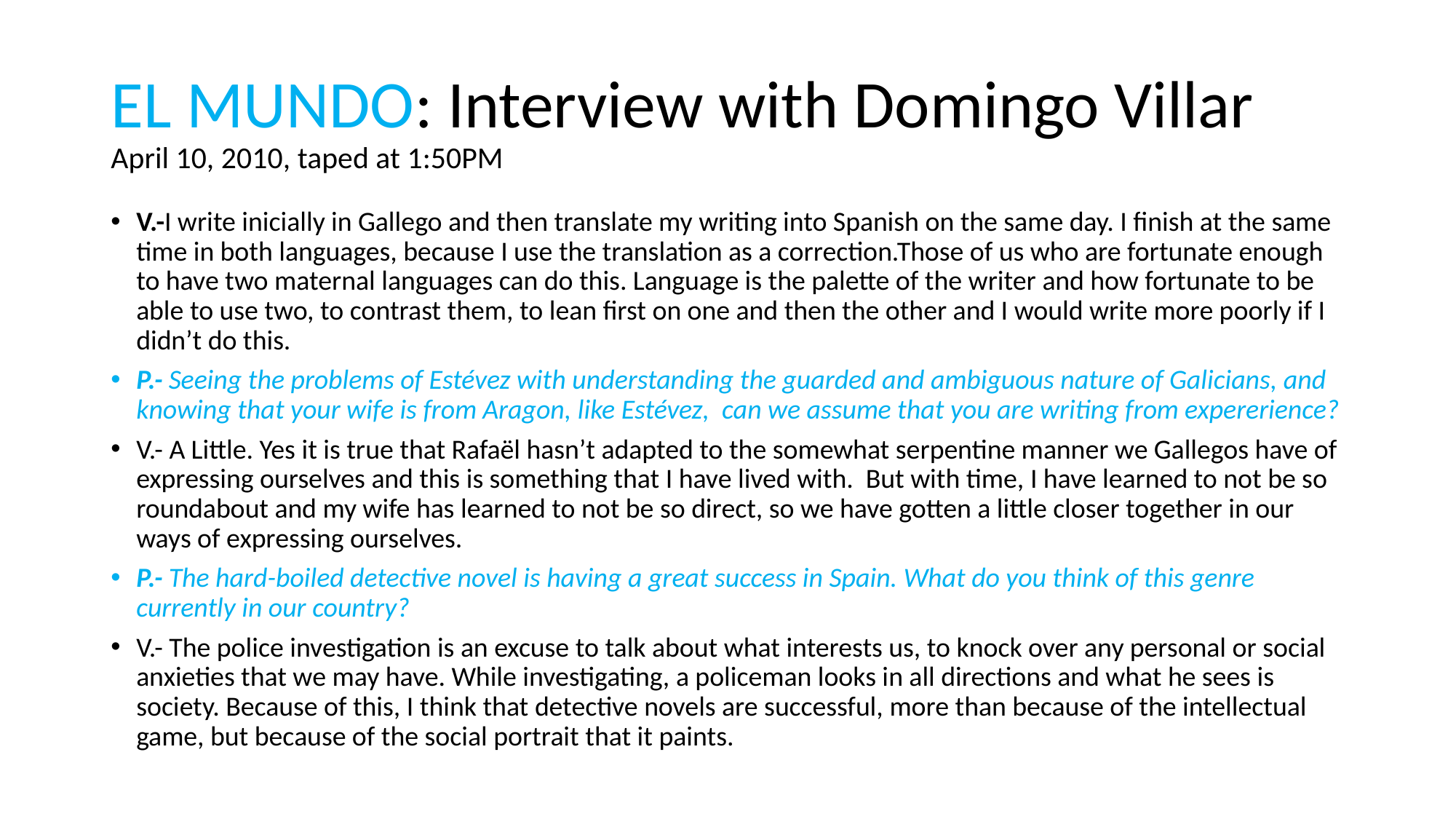

# El Mundo: Interview with Domingo Villar April 10, 2010, taped at 1:50PM
V.-I write inicially in Gallego and then translate my writing into Spanish on the same day. I finish at the same time in both languages, because I use the translation as a correction.Those of us who are fortunate enough to have two maternal languages can do this. Language is the palette of the writer and how fortunate to be able to use two, to contrast them, to lean first on one and then the other and I would write more poorly if I didn’t do this.
P.- Seeing the problems of Estévez with understanding the guarded and ambiguous nature of Galicians, and knowing that your wife is from Aragon, like Estévez,  can we assume that you are writing from expererience?
V.- A Little. Yes it is true that Rafaël hasn’t adapted to the somewhat serpentine manner we Gallegos have of expressing ourselves and this is something that I have lived with.  But with time, I have learned to not be so roundabout and my wife has learned to not be so direct, so we have gotten a little closer together in our ways of expressing ourselves.
P.- The hard-boiled detective novel is having a great success in Spain. What do you think of this genre currently in our country?
V.- The police investigation is an excuse to talk about what interests us, to knock over any personal or social anxieties that we may have. While investigating, a policeman looks in all directions and what he sees is society. Because of this, I think that detective novels are successful, more than because of the intellectual game, but because of the social portrait that it paints.